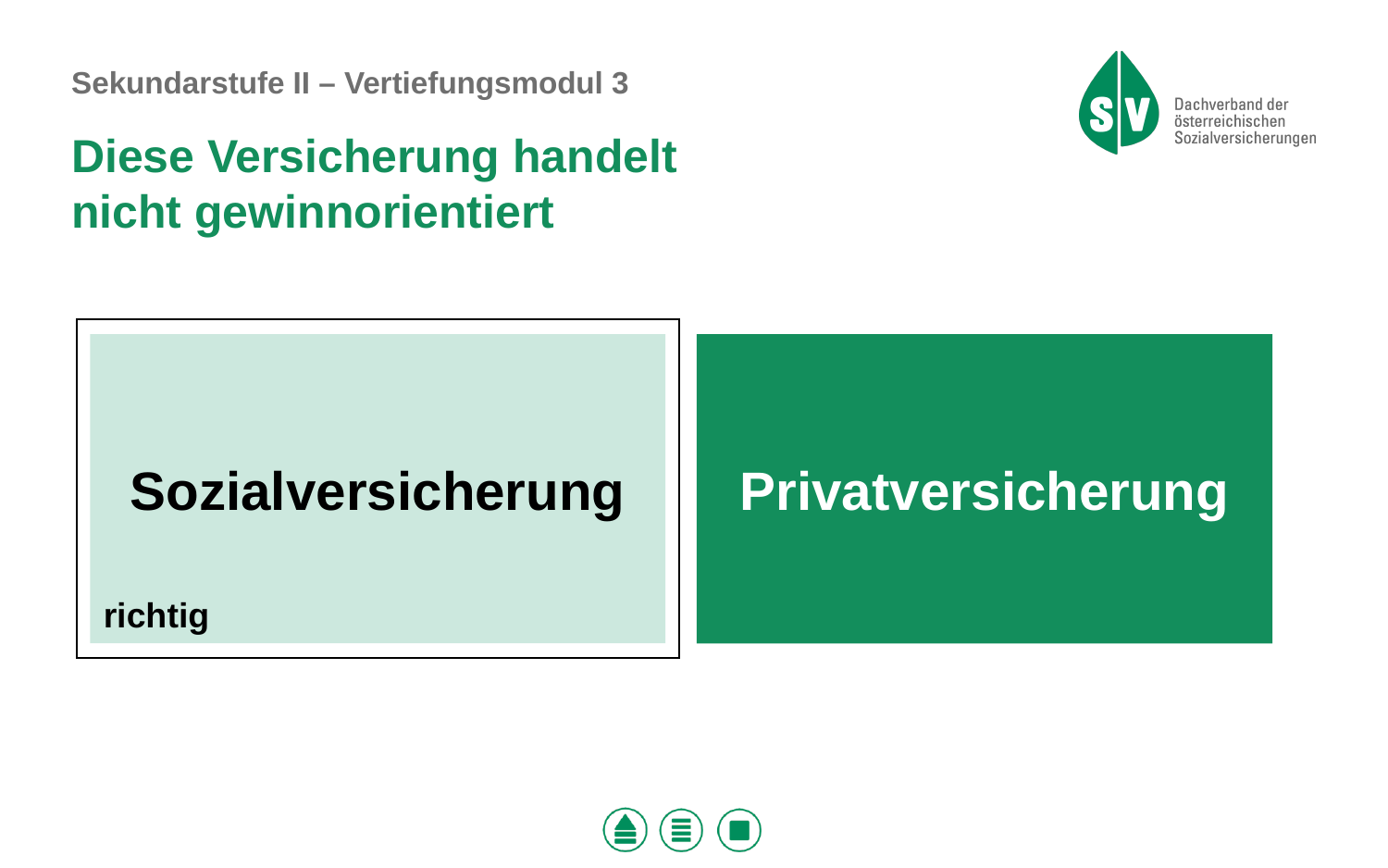

Diese Versicherung handelt
nicht gewinnorientiert

Sozialversicherung
Privatversicherung
richtig
12